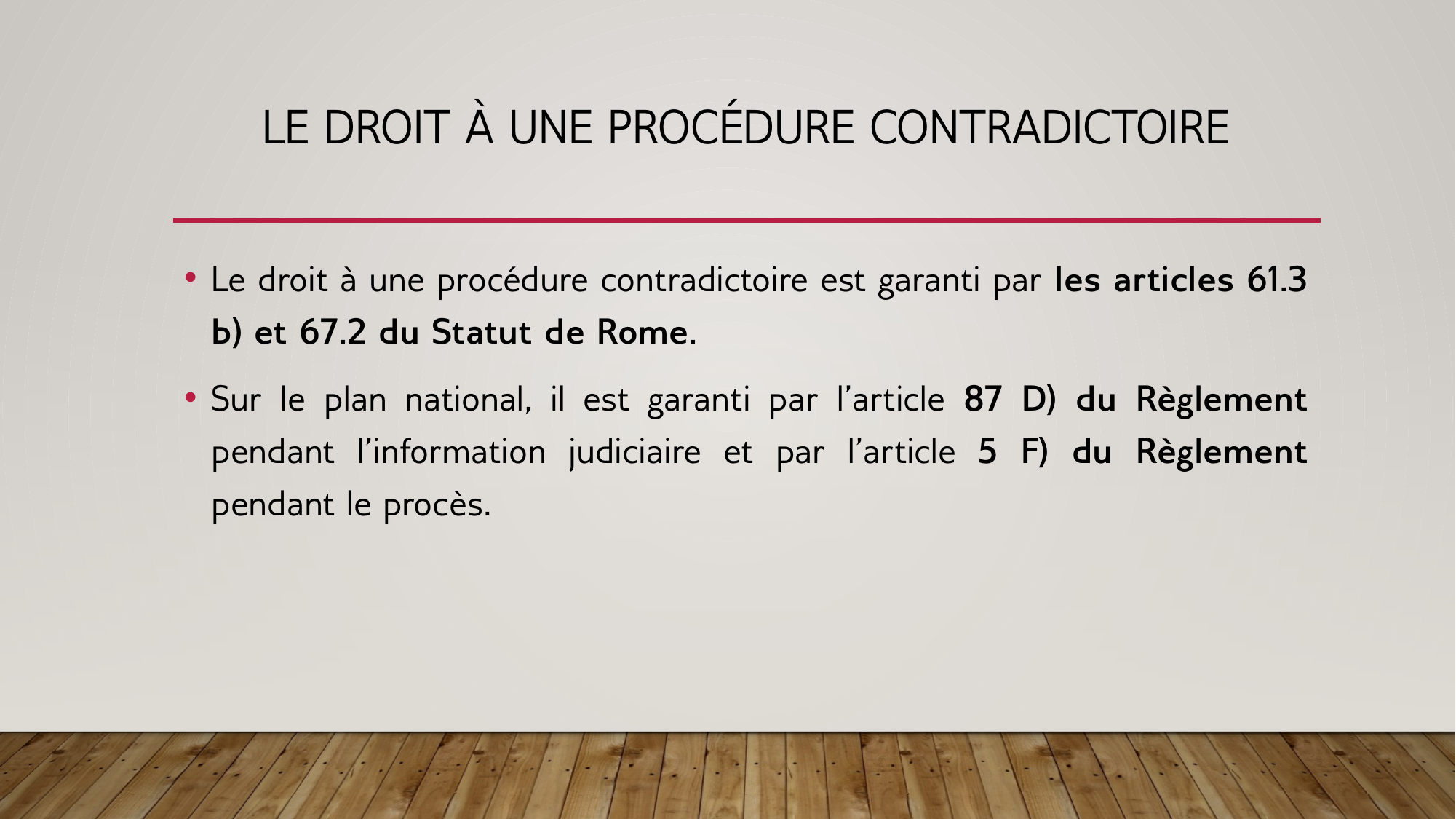

# LE DROIT À une procédure contradictoire
Le droit à une procédure contradictoire est garanti par les articles 61.3 b) et 67.2 du Statut de Rome.
Sur le plan national, il est garanti par l’article 87 D) du Règlement pendant l’information judiciaire et par l’article 5 F) du Règlement pendant le procès.